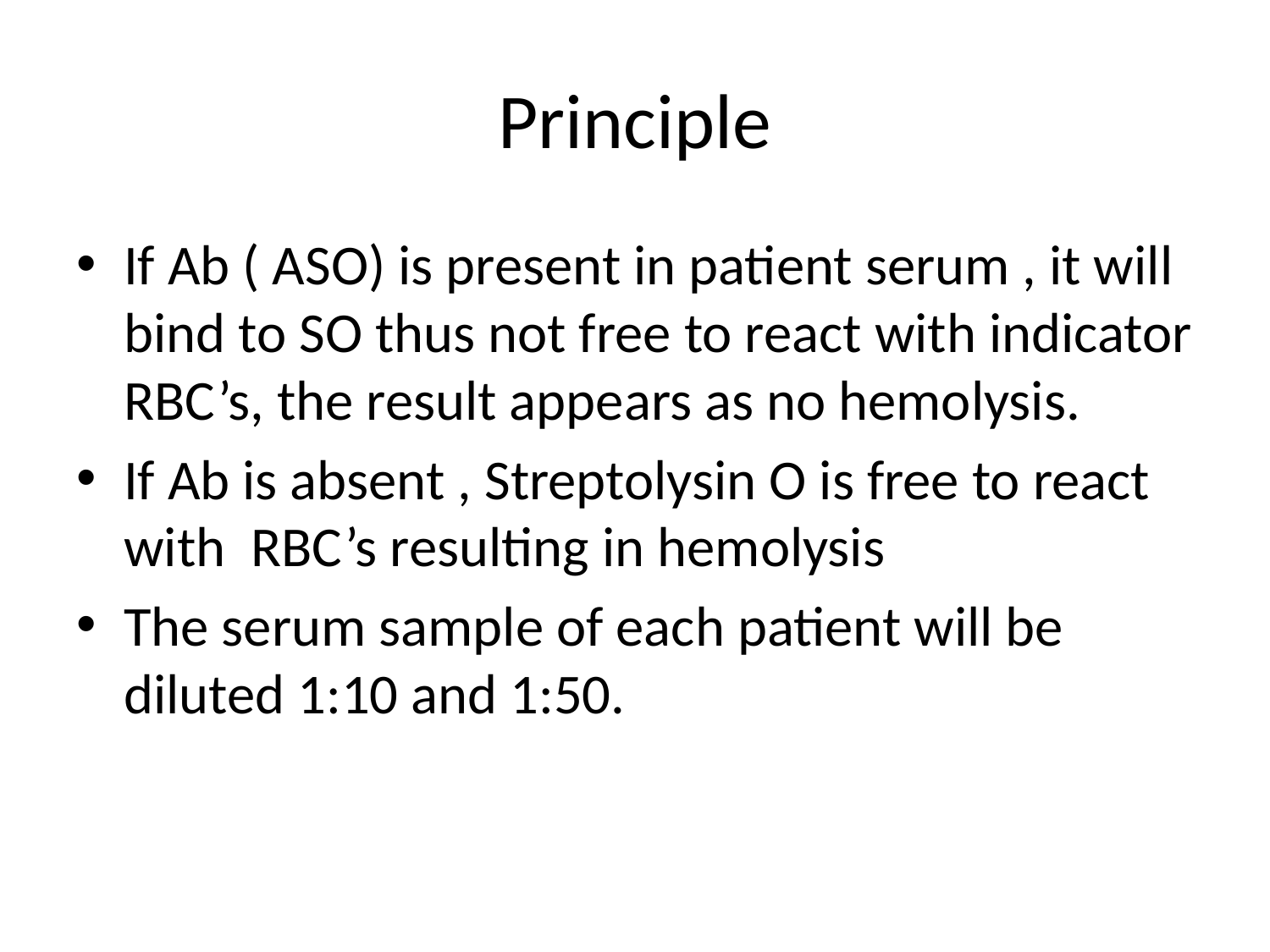

# Principle
If Ab ( ASO) is present in patient serum , it will bind to SO thus not free to react with indicator RBC’s, the result appears as no hemolysis.
If Ab is absent , Streptolysin O is free to react with  RBC’s resulting in hemolysis
The serum sample of each patient will be diluted 1:10 and 1:50.